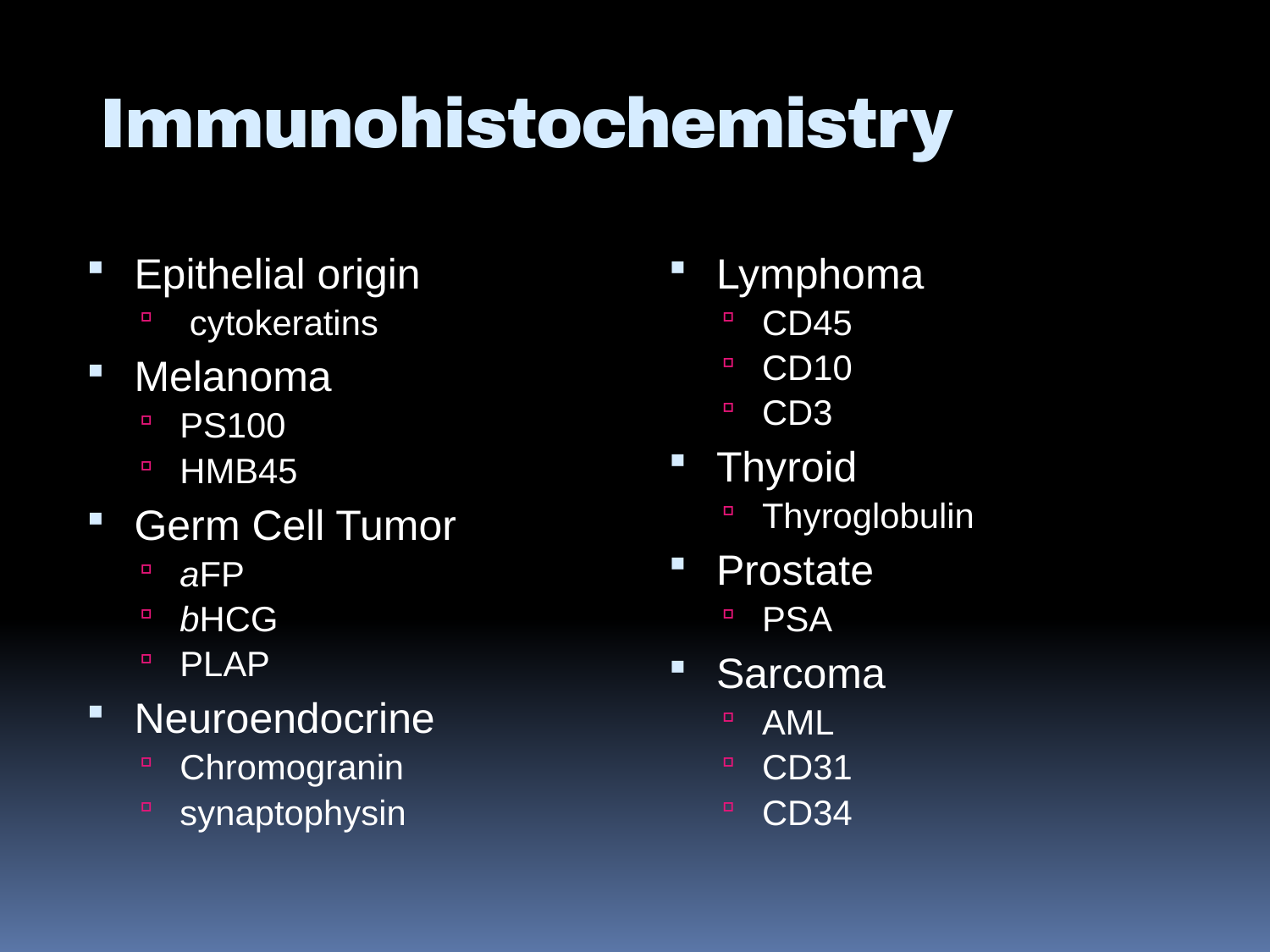

# Immunohistochemistry
Epithelial origin
 cytokeratins
Melanoma
PS100
HMB45
Germ Cell Tumor
aFP
bHCG
PLAP
Neuroendocrine
Chromogranin
synaptophysin
Lymphoma
CD45
CD10
CD3
Thyroid
Thyroglobulin
Prostate
PSA
Sarcoma
AML
CD31
CD34